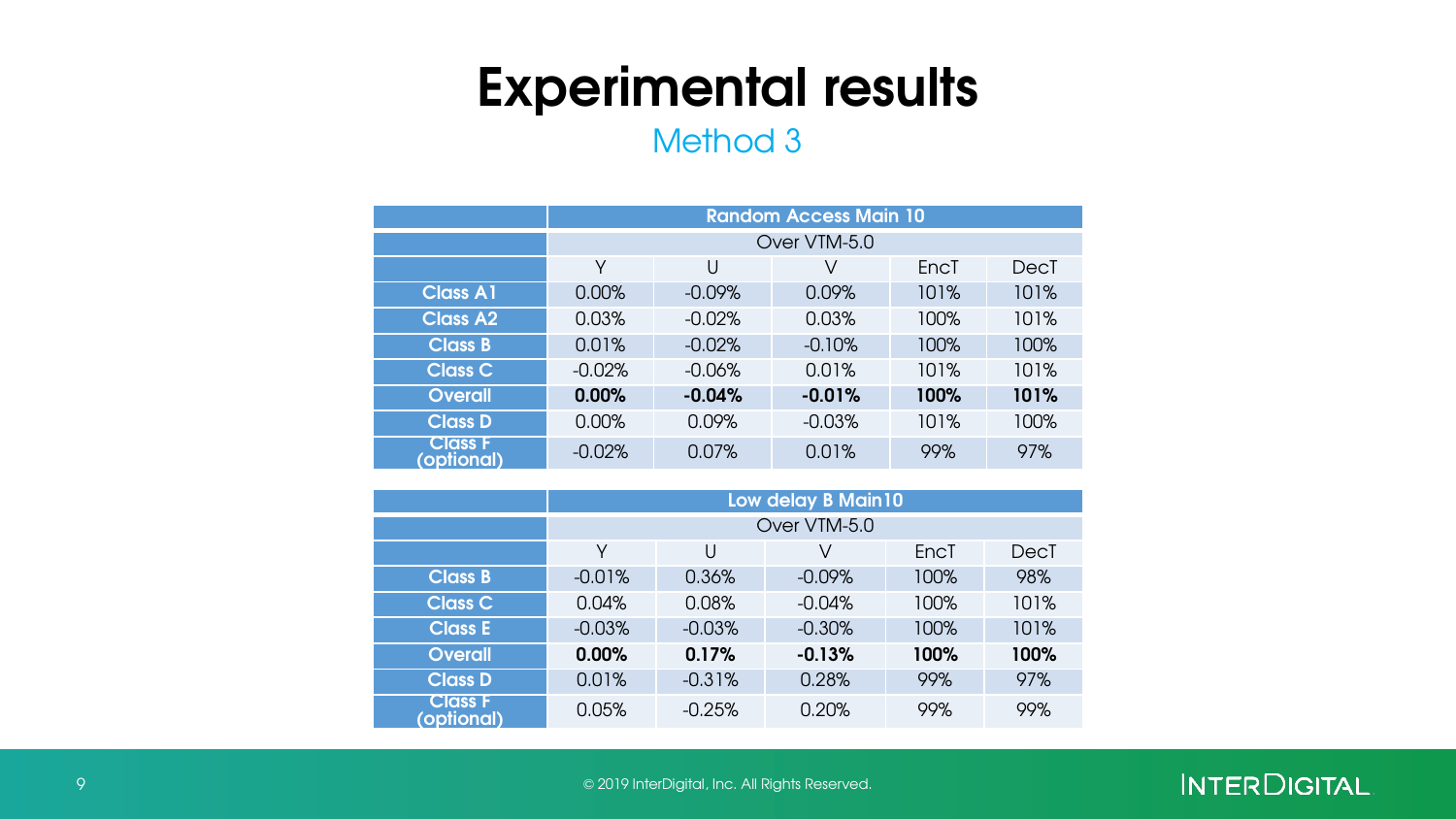

Experimental results
Method 3

|  | Random Access Main 10 |  |  |  |  |
| --- | --- | --- | --- | --- | --- |
|  | Over VTM-5.0 |  |  |  |  |
|  | Y | U | V | EncT | DecT |
| Class A1 | 0.00% | -0.09% | 0.09% | 101% | 101% |
| Class A2 | 0.03% | -0.02% | 0.03% | 100% | 101% |
| Class B | 0.01% | -0.02% | -0.10% | 100% | 100% |
| Class C | -0.02% | -0.06% | 0.01% | 101% | 101% |
| Overall | 0.00% | -0.04% | -0.01% | 100% | 101% |
| Class D | 0.00% | 0.09% | -0.03% | 101% | 100% |
| Class F (optional) | -0.02% | 0.07% | 0.01% | 99% | 97% |
|  | Low delay B Main10 |  |  |  |  |
| --- | --- | --- | --- | --- | --- |
|  | Over VTM-5.0 |  |  |  |  |
|  | Y | U | V | EncT | DecT |
| Class B | -0.01% | 0.36% | -0.09% | 100% | 98% |
| Class C | 0.04% | 0.08% | -0.04% | 100% | 101% |
| Class E | -0.03% | -0.03% | -0.30% | 100% | 101% |
| Overall | 0.00% | 0.17% | -0.13% | 100% | 100% |
| Class D | 0.01% | -0.31% | 0.28% | 99% | 97% |
| Class F (optional) | 0.05% | -0.25% | 0.20% | 99% | 99% |
9
© 2019 InterDigital, Inc. All Rights Reserved.